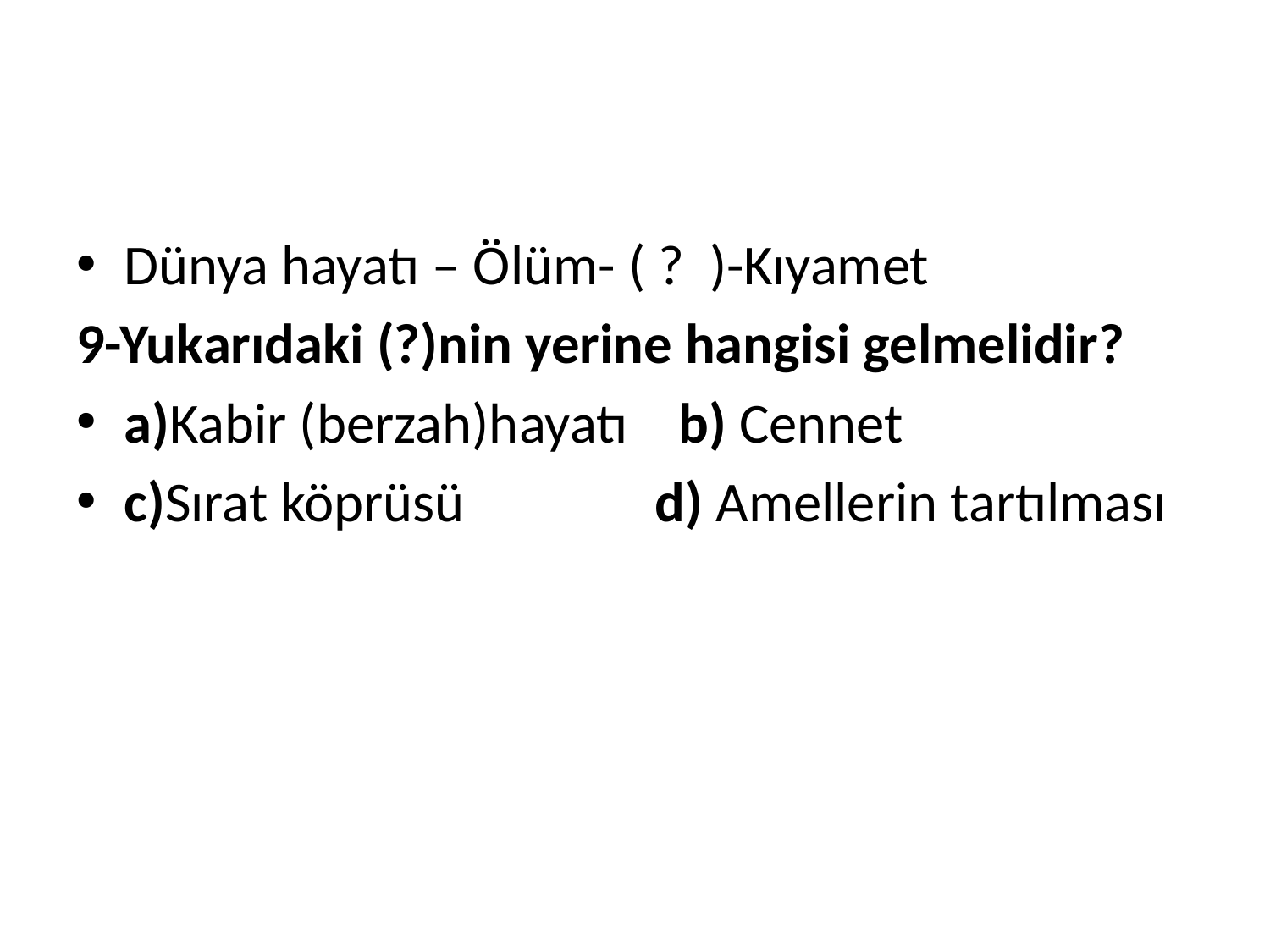

#
Dünya hayatı – Ölüm- ( ?  )-Kıyamet
9-Yukarıdaki (?)nin yerine hangisi gelmelidir?
a)Kabir (berzah)hayatı    b) Cennet
c)Sırat köprüsü               d) Amellerin tartılması